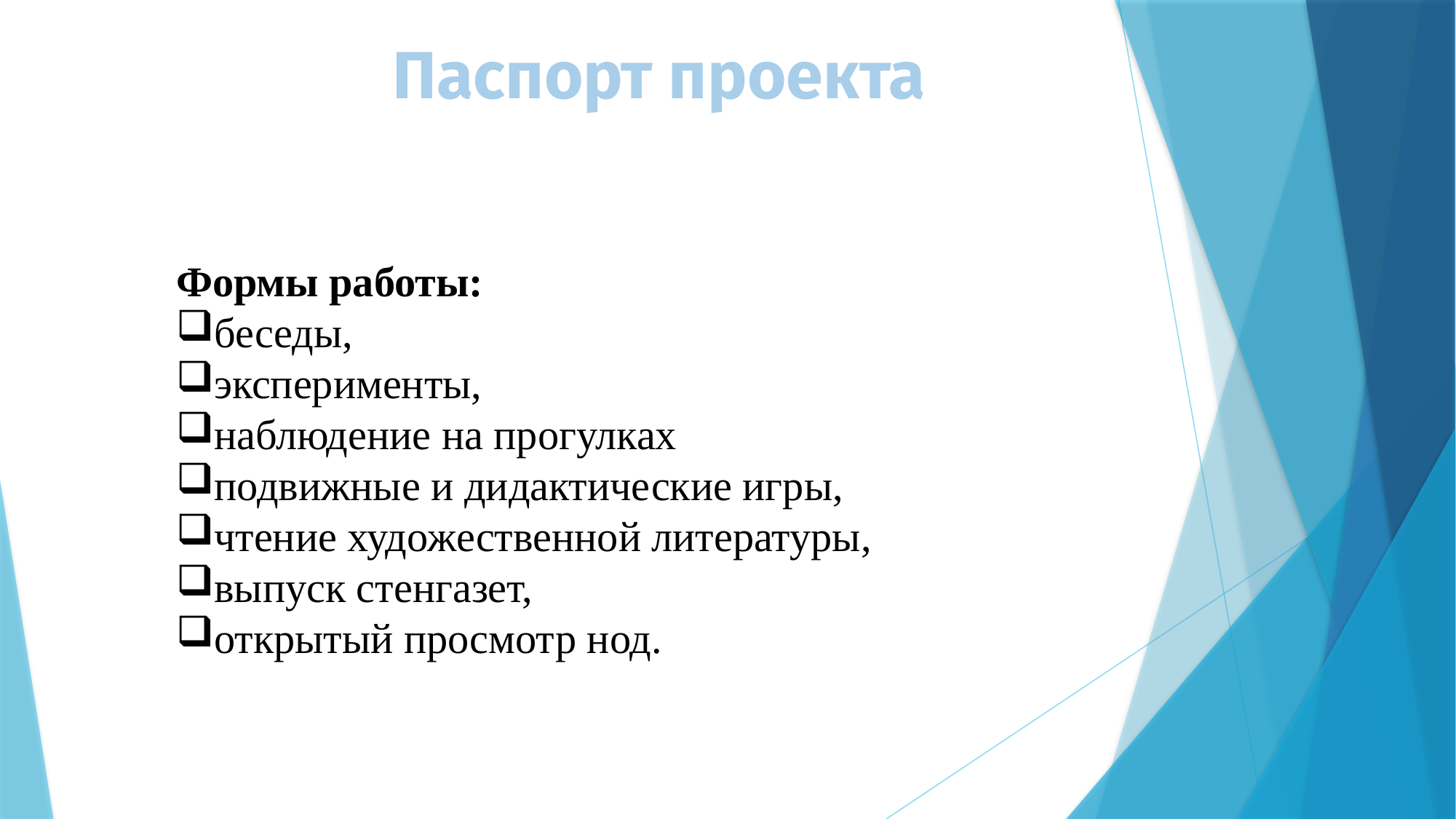

Паспорт проекта

Формы работы:
беседы,
эксперименты,
наблюдение на прогулках
подвижные и дидактические игры,
чтение художественной литературы,
выпуск стенгазет,
открытый просмотр нод.